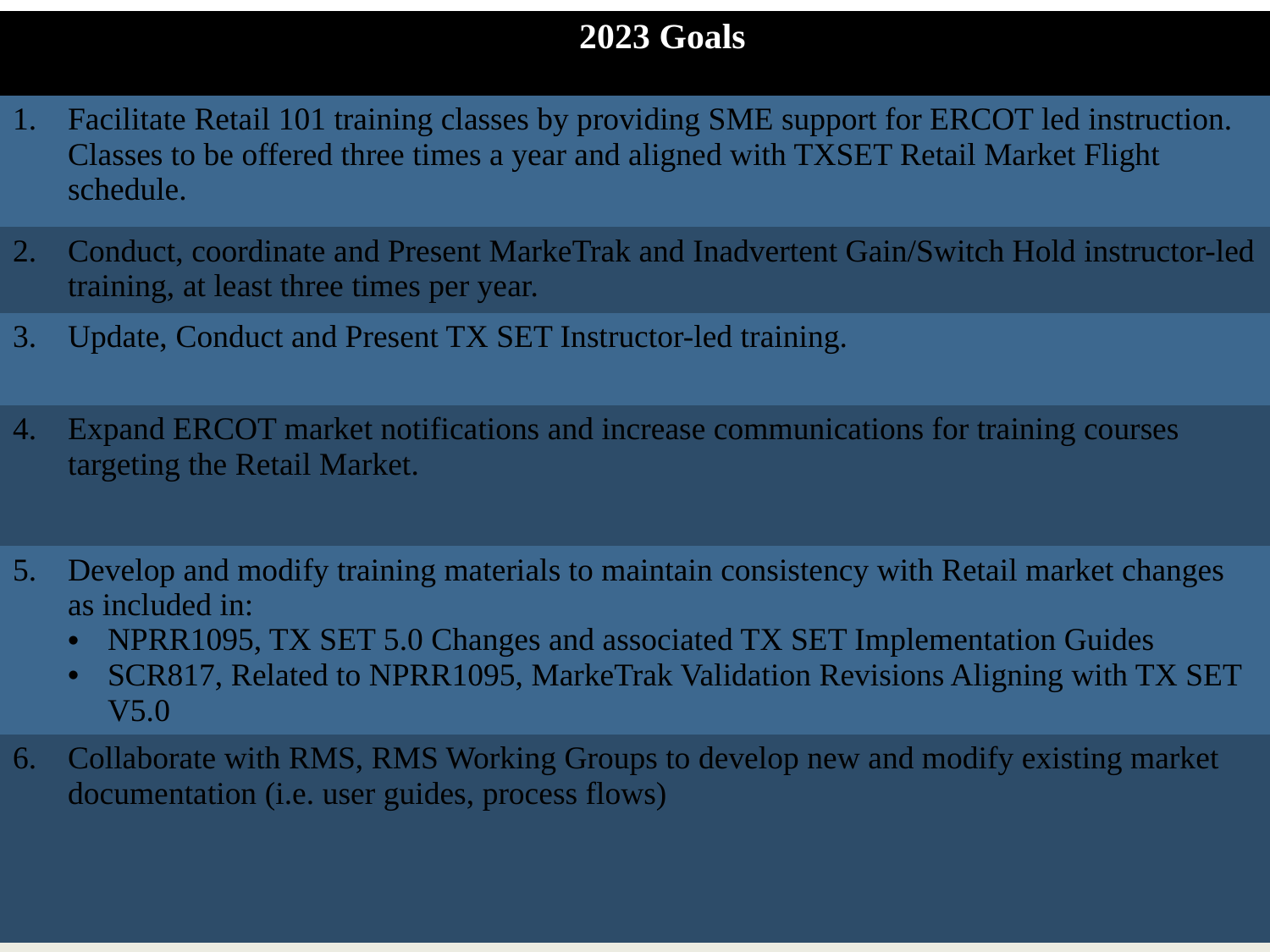

|  | 2023 Goals |
| --- | --- |
| 1. | Facilitate Retail 101 training classes by providing SME support for ERCOT led instruction. Classes to be offered three times a year and aligned with TXSET Retail Market Flight schedule. |
| 2. | Conduct, coordinate and Present MarkeTrak and Inadvertent Gain/Switch Hold instructor-led training, at least three times per year. |
| 3. | Update, Conduct and Present TX SET Instructor-led training. |
| 4. | Expand ERCOT market notifications and increase communications for training courses targeting the Retail Market. |
| 5. | Develop and modify training materials to maintain consistency with Retail market changes as included in: NPRR1095, TX SET 5.0 Changes and associated TX SET Implementation Guides SCR817, Related to NPRR1095, MarkeTrak Validation Revisions Aligning with TX SET V5.0 |
| 6. | Collaborate with RMS, RMS Working Groups to develop new and modify existing market documentation (i.e. user guides, process flows) |
# Goals for 2023